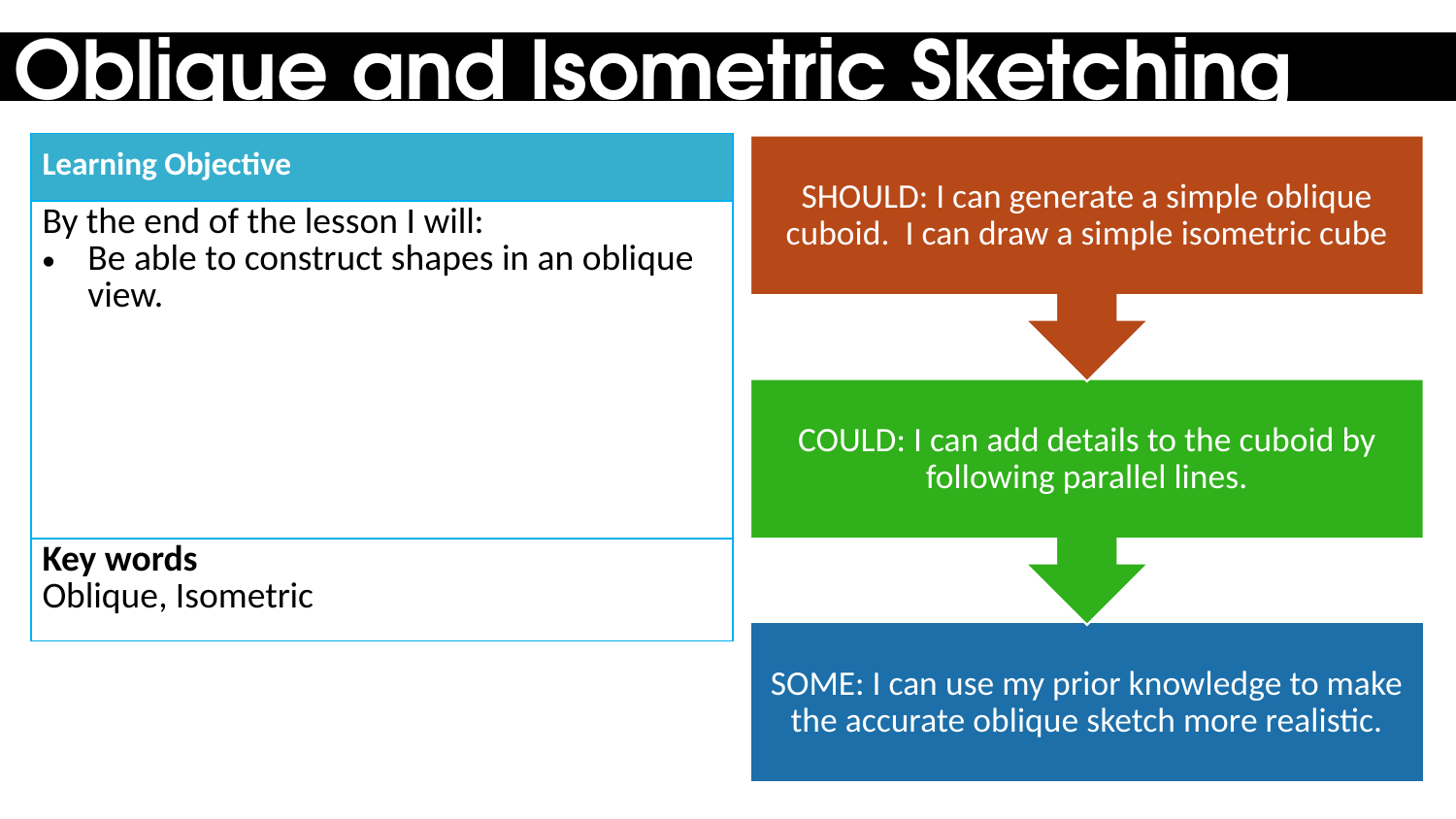

Oblique and Isometric Sketching
| Learning Objective |
| --- |
| By the end of the lesson I will: Be able to construct shapes in an oblique view. |
| Key words Oblique, Isometric |
SOME: I can use my prior knowledge to make the accurate oblique sketch more realistic.
COULD: I can add details to the cuboid by following parallel lines.
SHOULD: I can generate a simple oblique cuboid.  I can draw a simple isometric cube